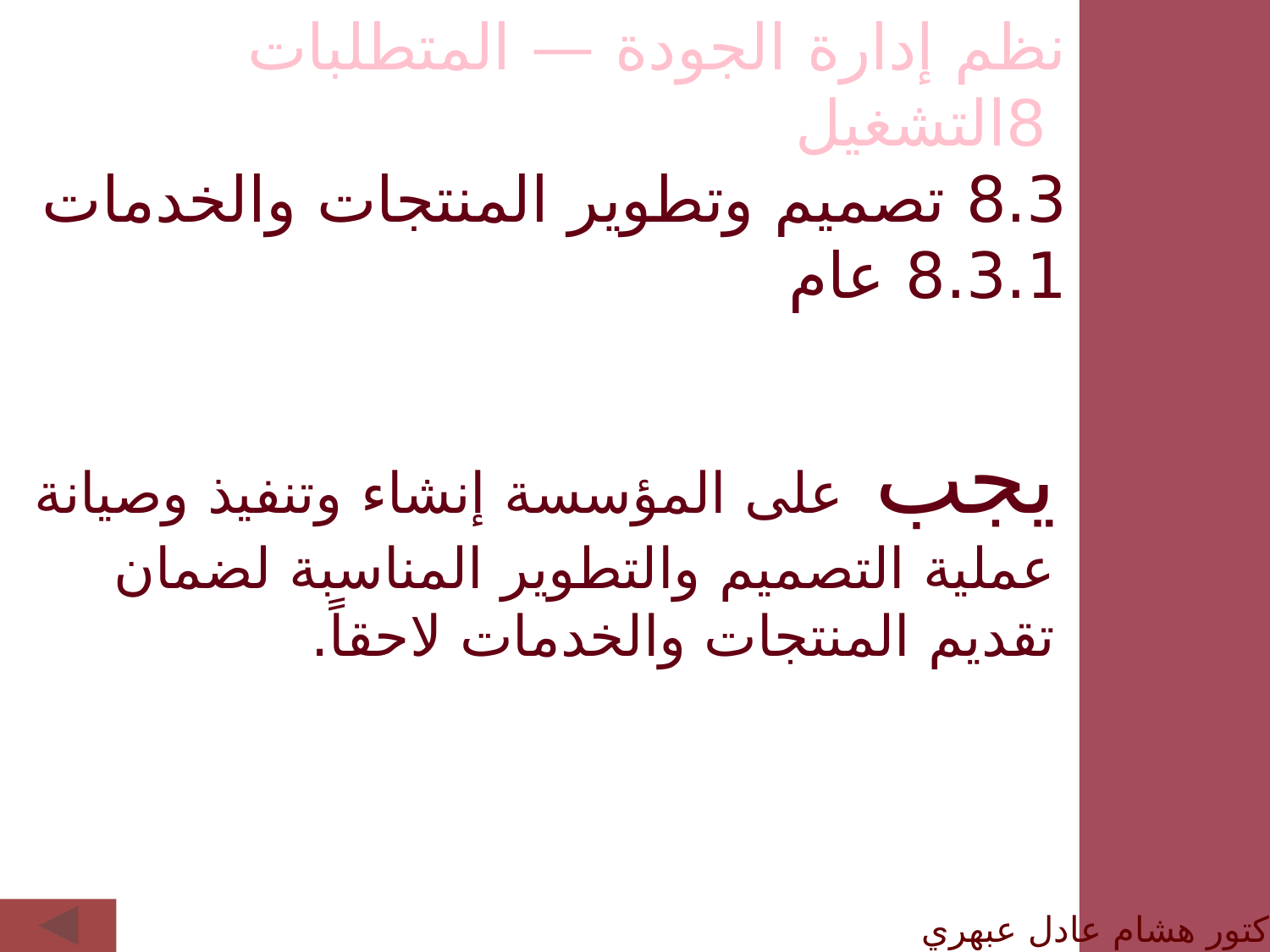

نظم إدارة الجودة — المتطلبات
 8التشغيل
8.3 تصميم وتطوير المنتجات والخدمات
8.3.1 عام

يجب على المؤسسة إنشاء وتنفيذ وصيانة عملية التصميم والتطوير المناسبة لضمان تقديم المنتجات والخدمات لاحقاً.

الدكتور هشام عادل عبهري